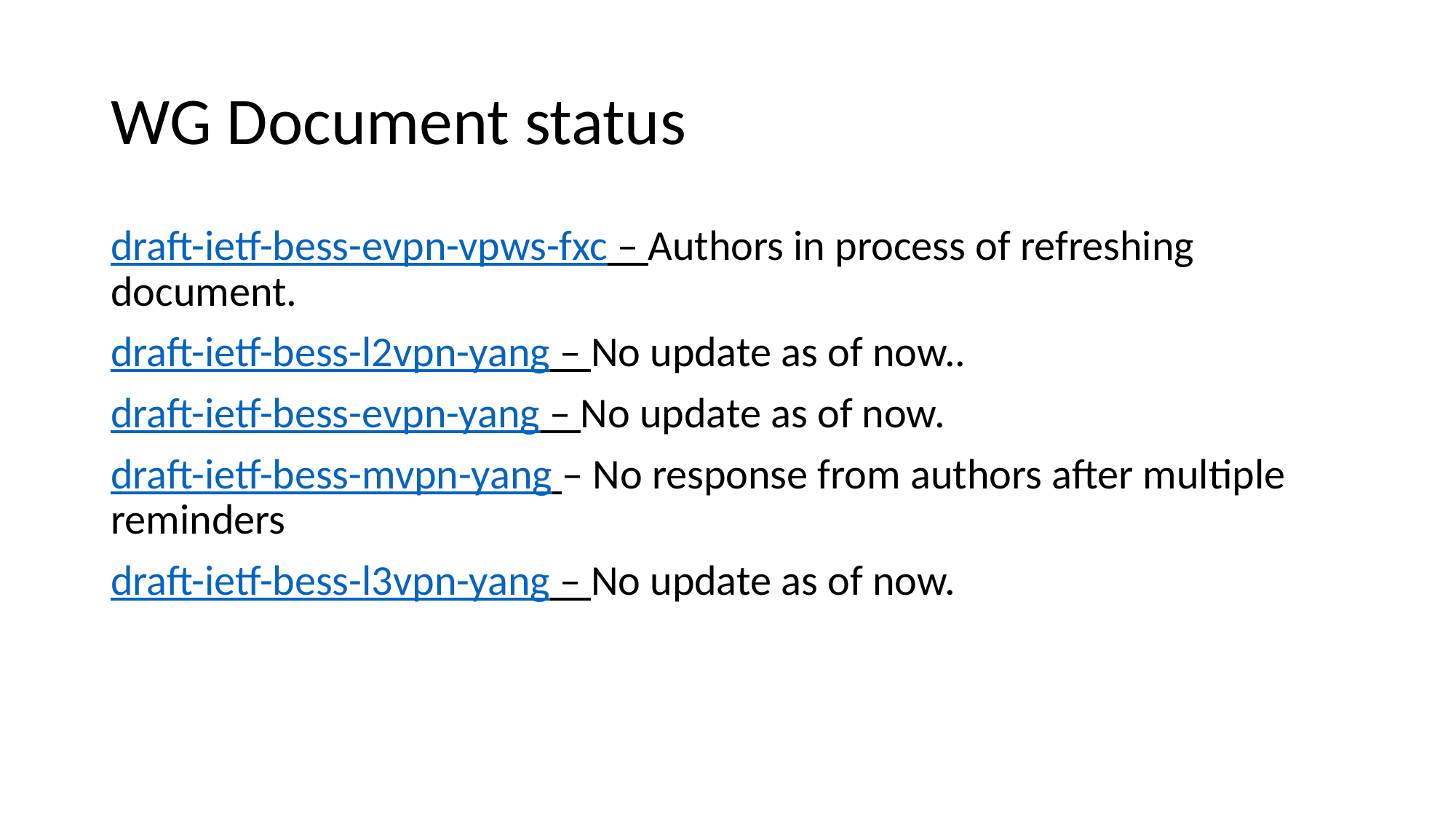

# WG Document status
draft-ietf-bess-evpn-vpws-fxc – Authors in process of refreshing document.
draft-ietf-bess-l2vpn-yang – No update as of now..
draft-ietf-bess-evpn-yang – No update as of now.
draft-ietf-bess-mvpn-yang – No response from authors after multiple reminders
draft-ietf-bess-l3vpn-yang – No update as of now.